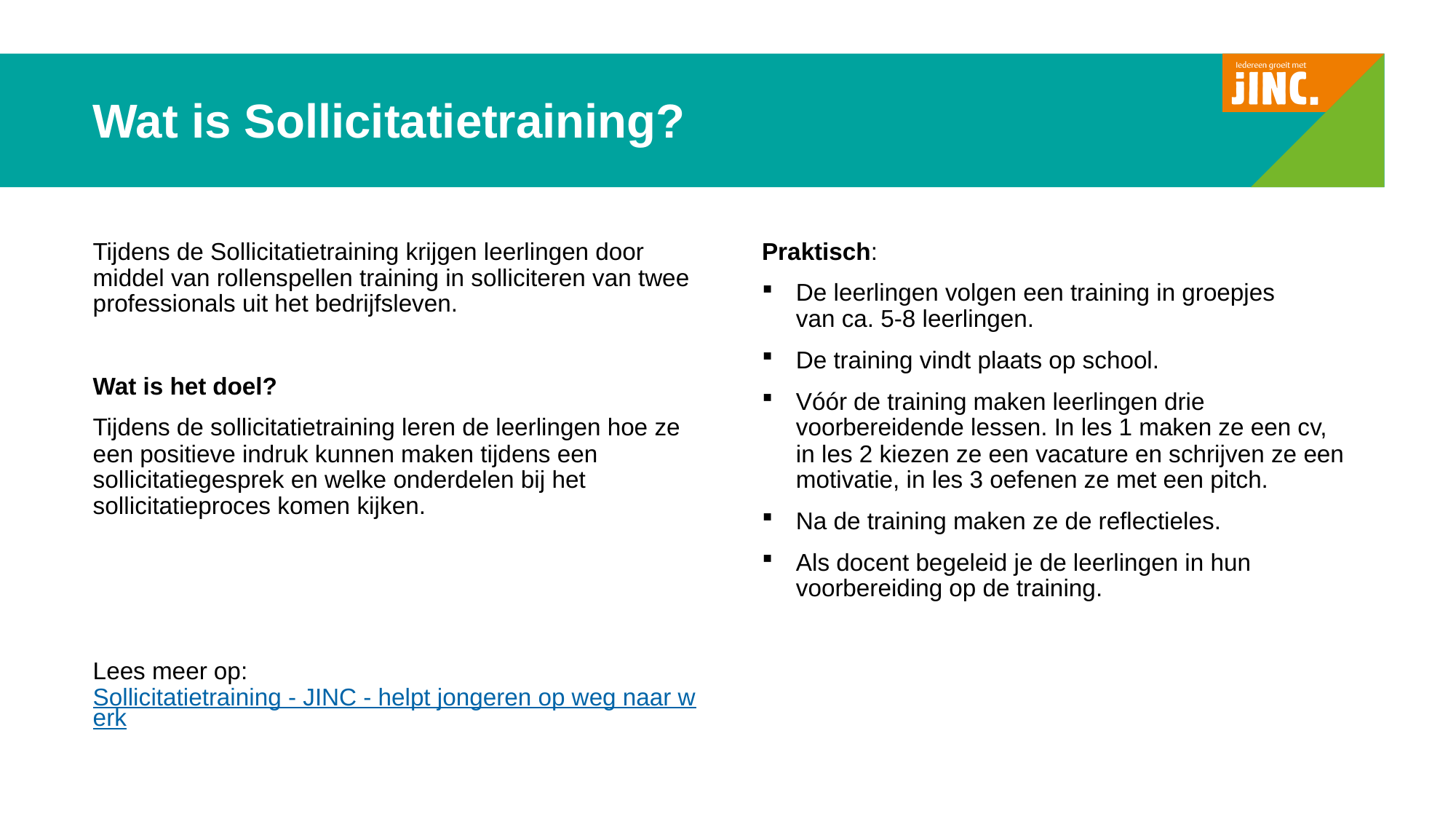

# Wat is Sollicitatietraining?
Praktisch:
De leerlingen volgen een training in groepjes van ca. 5-8 leerlingen.
De training vindt plaats op school.
Vóór de training maken leerlingen drie voorbereidende lessen. In les 1 maken ze een cv, in les 2 kiezen ze een vacature en schrijven ze een motivatie, in les 3 oefenen ze met een pitch.
Na de training maken ze de reflectieles.
Als docent begeleid je de leerlingen in hun voorbereiding op de training.

Tijdens de Sollicitatietraining krijgen leerlingen door middel van rollenspellen training in solliciteren van twee professionals uit het bedrijfsleven.

Wat is het doel?
Tijdens de sollicitatietraining leren de leerlingen hoe ze een positieve indruk kunnen maken tijdens een sollicitatiegesprek en welke onderdelen bij het sollicitatieproces komen kijken.

Lees meer op: Sollicitatietraining - JINC - helpt jongeren op weg naar werk